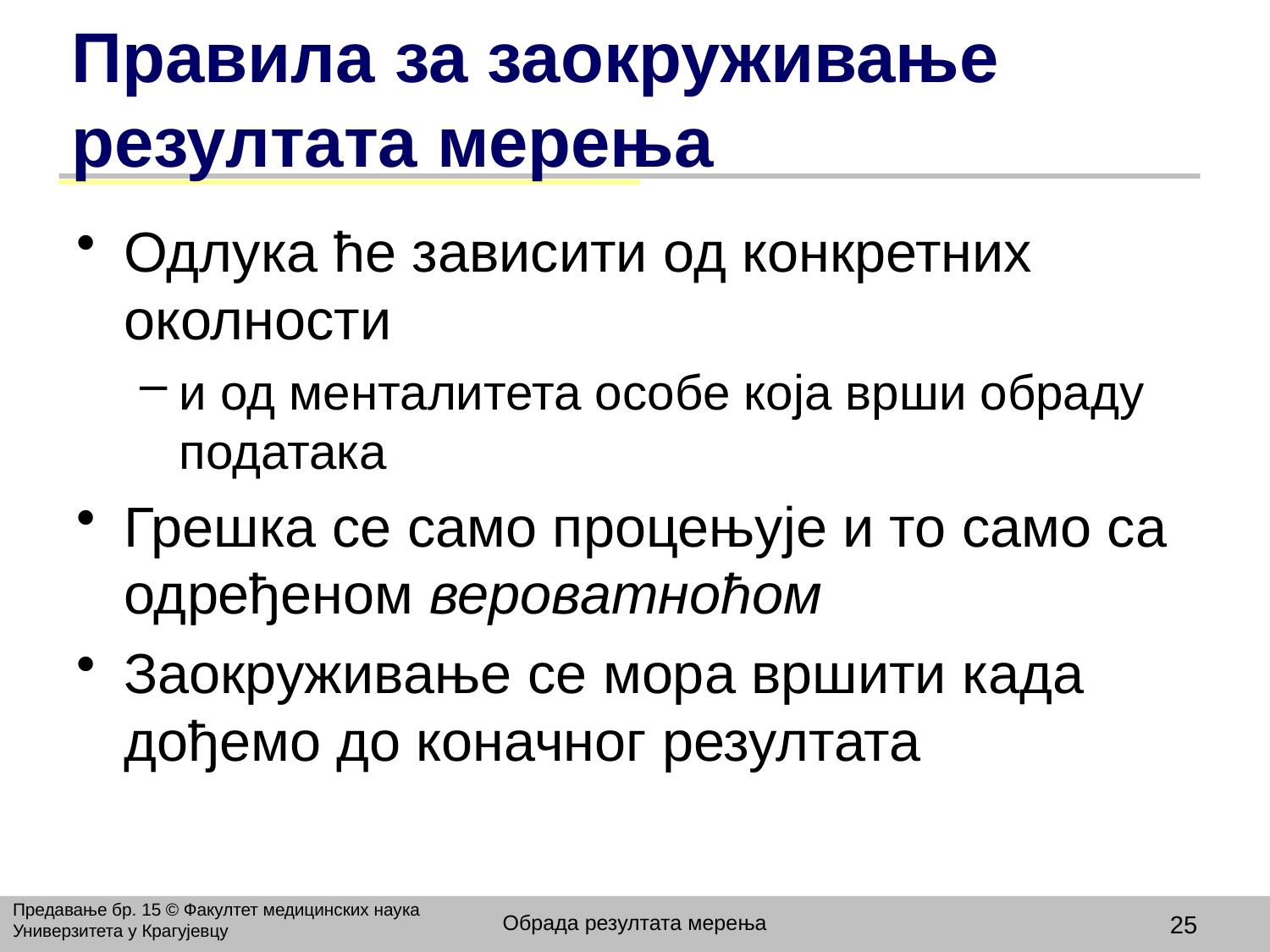

# Правила за заокруживање резултата мерења
Одлука ће зависити од конкретних околности
и од менталитета особе која врши обраду података
Грешка се само процењује и то само са одређеном вероватноћом
Заокруживање се мора вршити када дођемо до коначног резултата
Предавање бр. 15 © Факултет медицинских наука Универзитета у Крагујевцу
Обрада резултата мерења
25